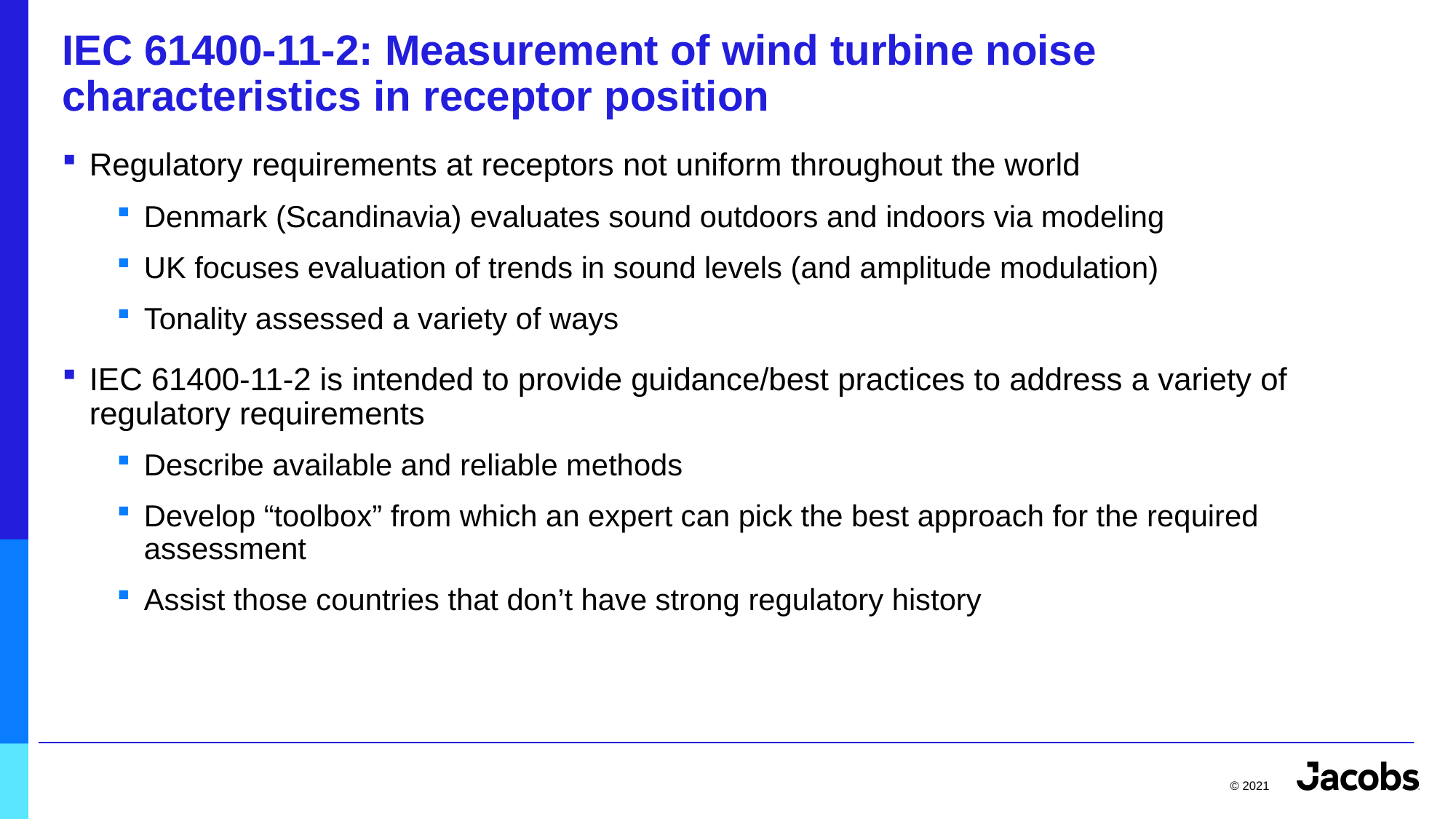

# IEC 61400-11-2: Measurement of wind turbine noise characteristics in receptor position
Regulatory requirements at receptors not uniform throughout the world
Denmark (Scandinavia) evaluates sound outdoors and indoors via modeling
UK focuses evaluation of trends in sound levels (and amplitude modulation)
Tonality assessed a variety of ways
IEC 61400-11-2 is intended to provide guidance/best practices to address a variety of regulatory requirements
Describe available and reliable methods
Develop “toolbox” from which an expert can pick the best approach for the required assessment
Assist those countries that don’t have strong regulatory history